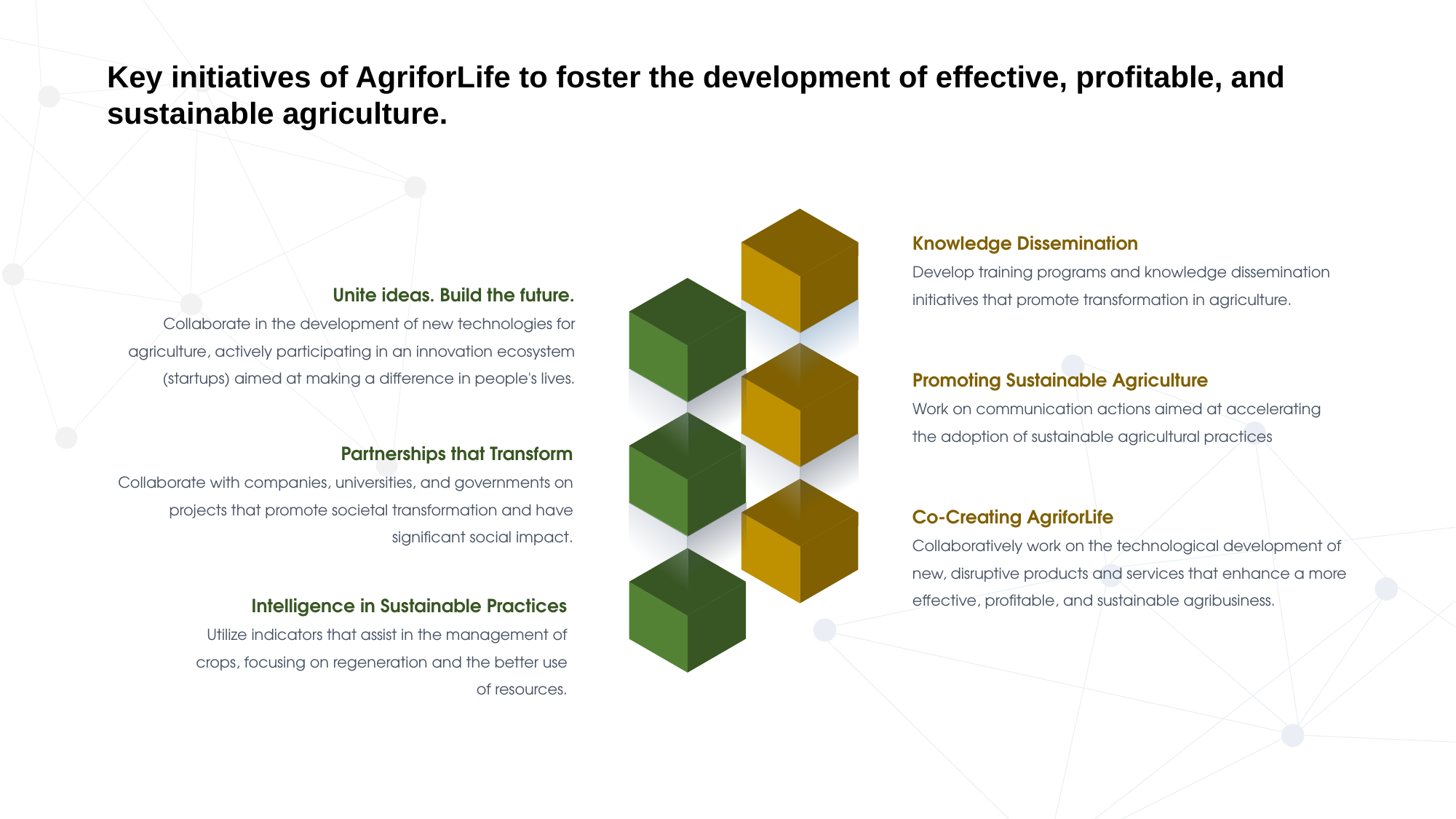

Key initiatives of AgriforLife to foster the development of effective, profitable, and sustainable agriculture.

Knowledge Dissemination
Develop training programs and knowledge dissemination initiatives that promote transformation in agriculture.

Unite ideas. Build the future.
Collaborate in the development of new technologies for agriculture, actively participating in an innovation ecosystem (startups) aimed at making a difference in people's lives.

Promoting Sustainable Agriculture
Work on communication actions aimed at accelerating the adoption of sustainable agricultural practices

Partnerships that Transform
Collaborate with companies, universities, and governments on projects that promote societal transformation and have significant social impact.

Co-Creating AgriforLife
Collaboratively work on the technological development of new, disruptive products and services that enhance a more effective, profitable, and sustainable agribusiness.

Intelligence in Sustainable Practices
Utilize indicators that assist in the management of crops, focusing on regeneration and the better use of resources.